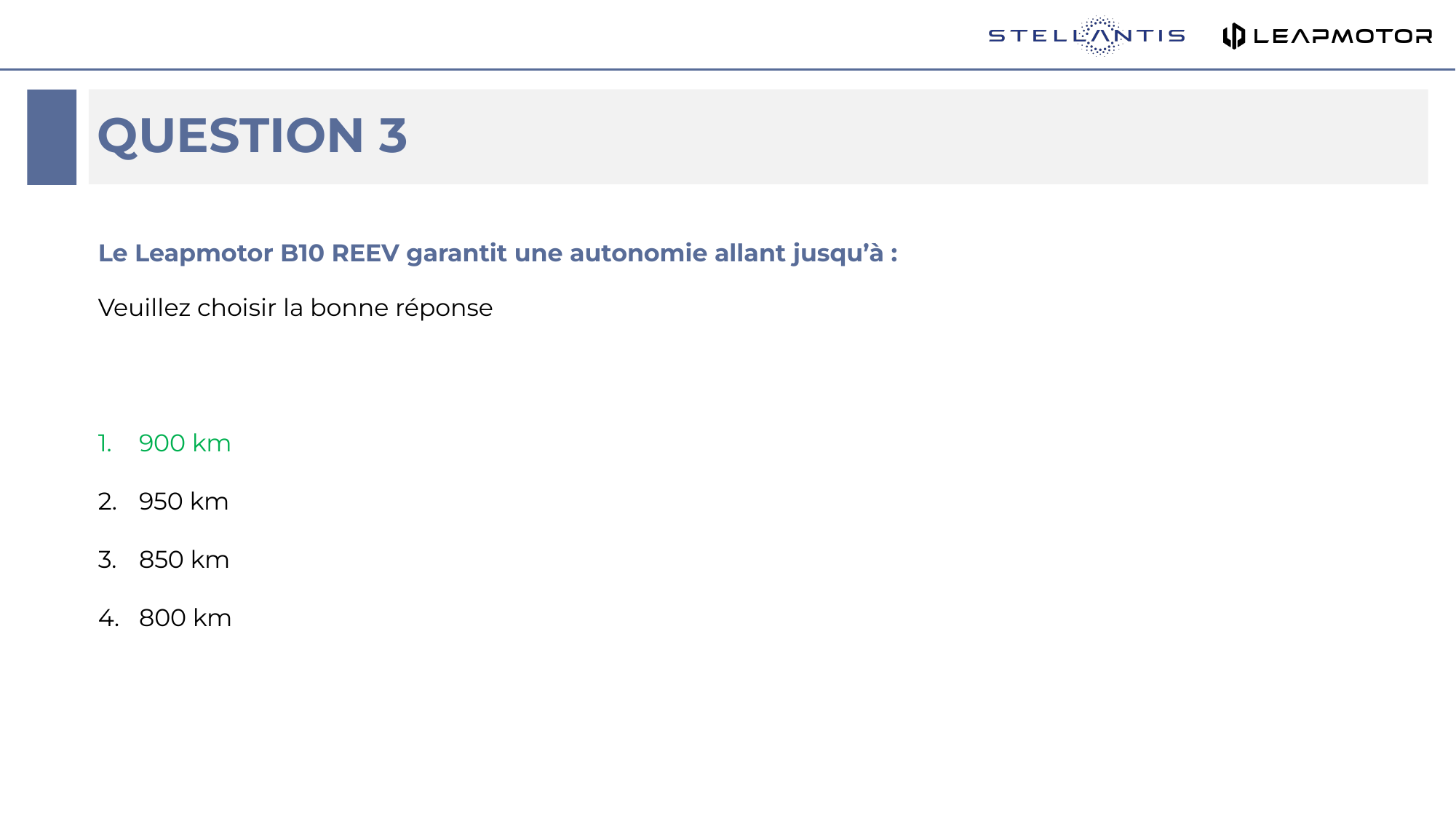

# Question 3
Le Leapmotor B10 REEV garantit une autonomie allant jusqu’à :
Veuillez choisir la bonne réponse
900 km

950 km

850 km

800 km